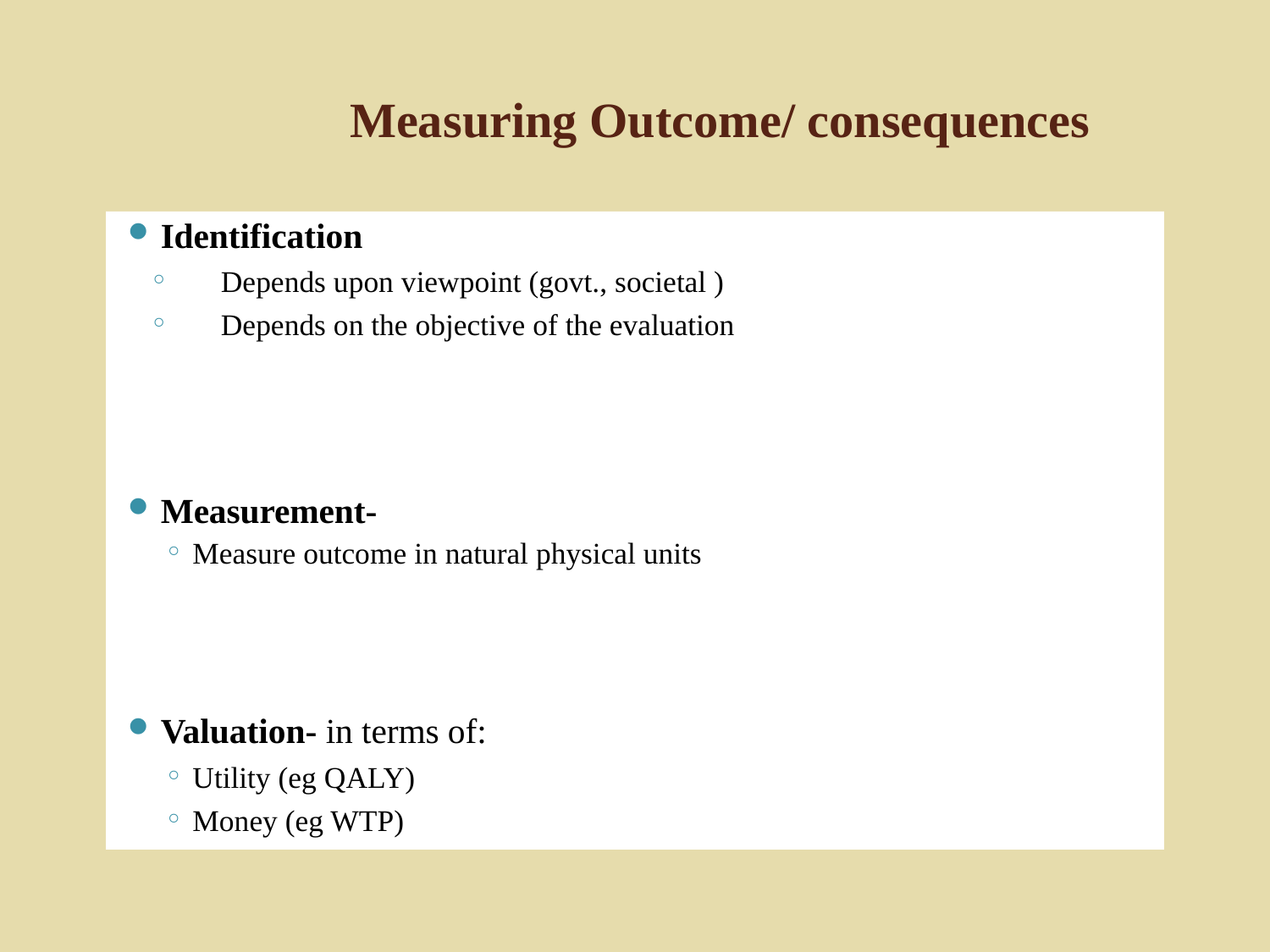

# Measuring Outcome/ consequences
Identification
Depends upon viewpoint (govt., societal )
Depends on the objective of the evaluation

Measurement-
Measure outcome in natural physical units

Valuation- in terms of:
Utility (eg QALY)
Money (eg WTP)